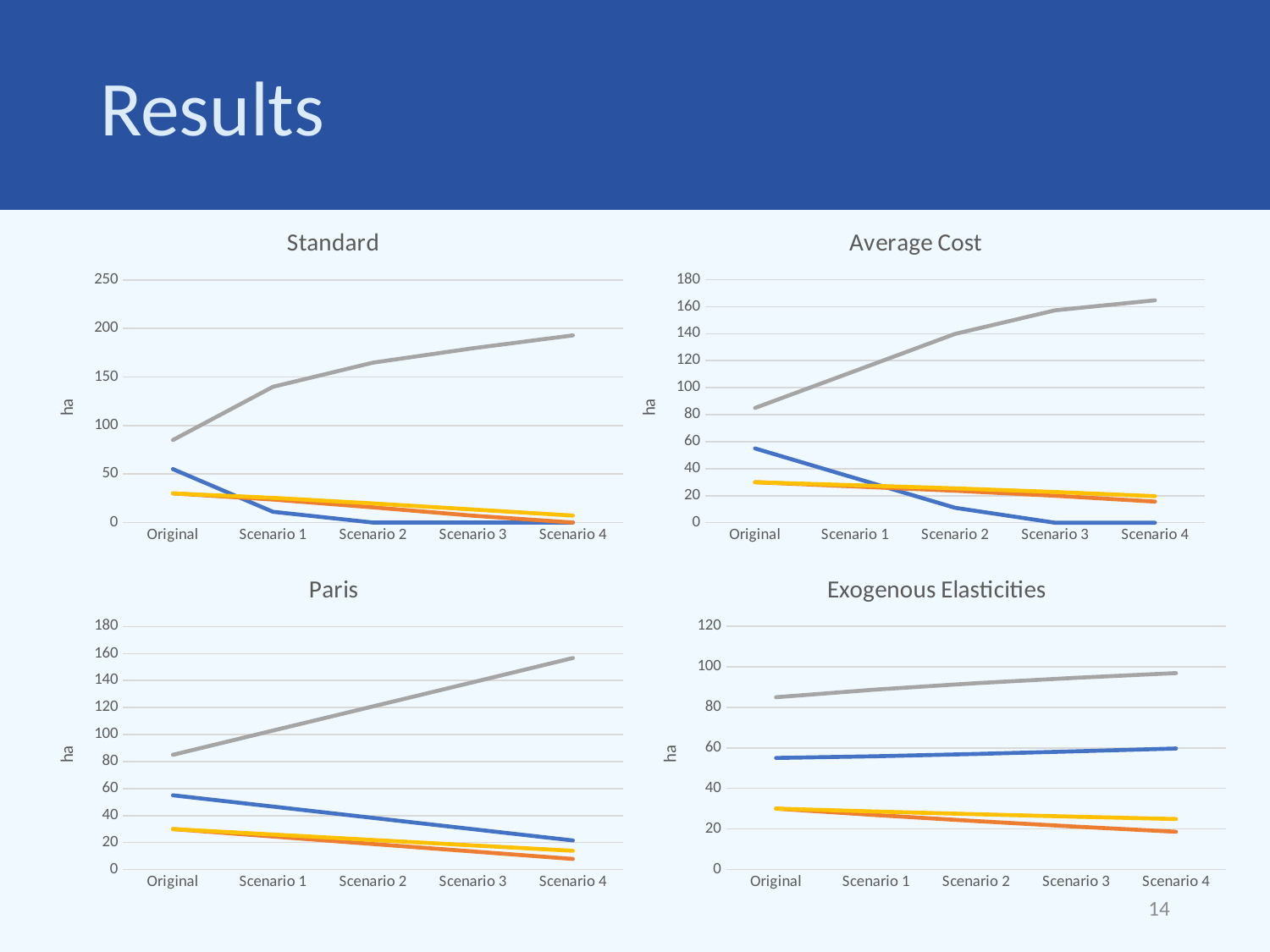

# Results

### Chart: Average Cost

| Category | Wheat | Barley | Rapeseed | Sugarbeet |
|---|---|---|---|---|
| Original | 54.999998715624024 | 30.000000757975485 | 85.00000041509806 | 30.00000011130246 |
| Scenario 1 | 33.019904656506846 | 26.8421051677444 | 112.41935897805138 | 27.71863119769742 |
| Scenario 2 | 11.039812724938441 | 23.6842100546527 | 139.83871467436919 | 25.437262546039697 |
| Scenario 3 | 0.0 | 19.95316704988564 | 157.30500095770583 | 22.741831992408567 |
| Scenario 4 | 0.0 | 15.643761419991298 | 164.72766641706917 | 19.628572162939562 |

### Chart: Standard

| Category | Wheat | Barley | Rapeseed | Sugarbeet |
|---|---|---|---|---|
| Original | 55.00003231419315 | 30.0000044448149 | 84.99997301204071 | 29.99999022895121 |
| Scenario 1 | 11.040072104385573 | 23.684194328953716 | 139.83848784381388 | 25.43724474248098 |
| Scenario 2 | 0.0 | 15.643745158984212 | 164.72768901134708 | 19.628564120840473 |
| Scenario 3 | 0.0 | 7.024947396626888 | 179.5730024565183 | 13.402049103576175 |
| Scenario 4 | 0.0 | 0.0 | 192.88812616979078 | 7.111873230724888 |

### Chart: Exogenous Elasticities

| Category | Wheat | Barley | Rapeseed | Sugarbeet |
|---|---|---|---|---|
| Original | 55.000001656497986 | 29.99999971507703 | 84.99999977596687 | 29.999998852458134 |
| Scenario 1 | 55.83767237764811 | 26.799572788910485 | 88.80332205666808 | 28.559432793950347 |
| Scenario 2 | 56.98353292190233 | 23.845821556280185 | 91.94073367593336 | 27.229911680495466 |
| Scenario 3 | 58.289167959498684 | 21.10576912401981 | 94.60848249586432 | 25.99658037380074 |
| Scenario 4 | 59.67069212955731 | 18.553908407315365 | 96.92744582294479 | 24.847953640055398 |

### Chart: Paris

| Category | Wheat | Barley | Rapeseed | Sugarbeet |
|---|---|---|---|---|
| Original | 55.0000120651011 | 29.999988699797015 | 84.99999995152685 | 29.999999283575022 |
| Scenario 1 | 46.636536133297035 | 24.470086052355278 | 102.92392963917504 | 25.969447782882035 |
| Scenario 2 | 38.273013245695786 | 18.9401797726106 | 120.84790808179672 | 21.93889882099108 |
| Scenario 3 | 29.90950819018935 | 13.410271606813057 | 138.77186188730948 | 17.908358781987207 |
| Scenario 4 | 21.54595115141971 | 7.880368915352286 | 156.6958635393211 | 13.877817979758222 |
14